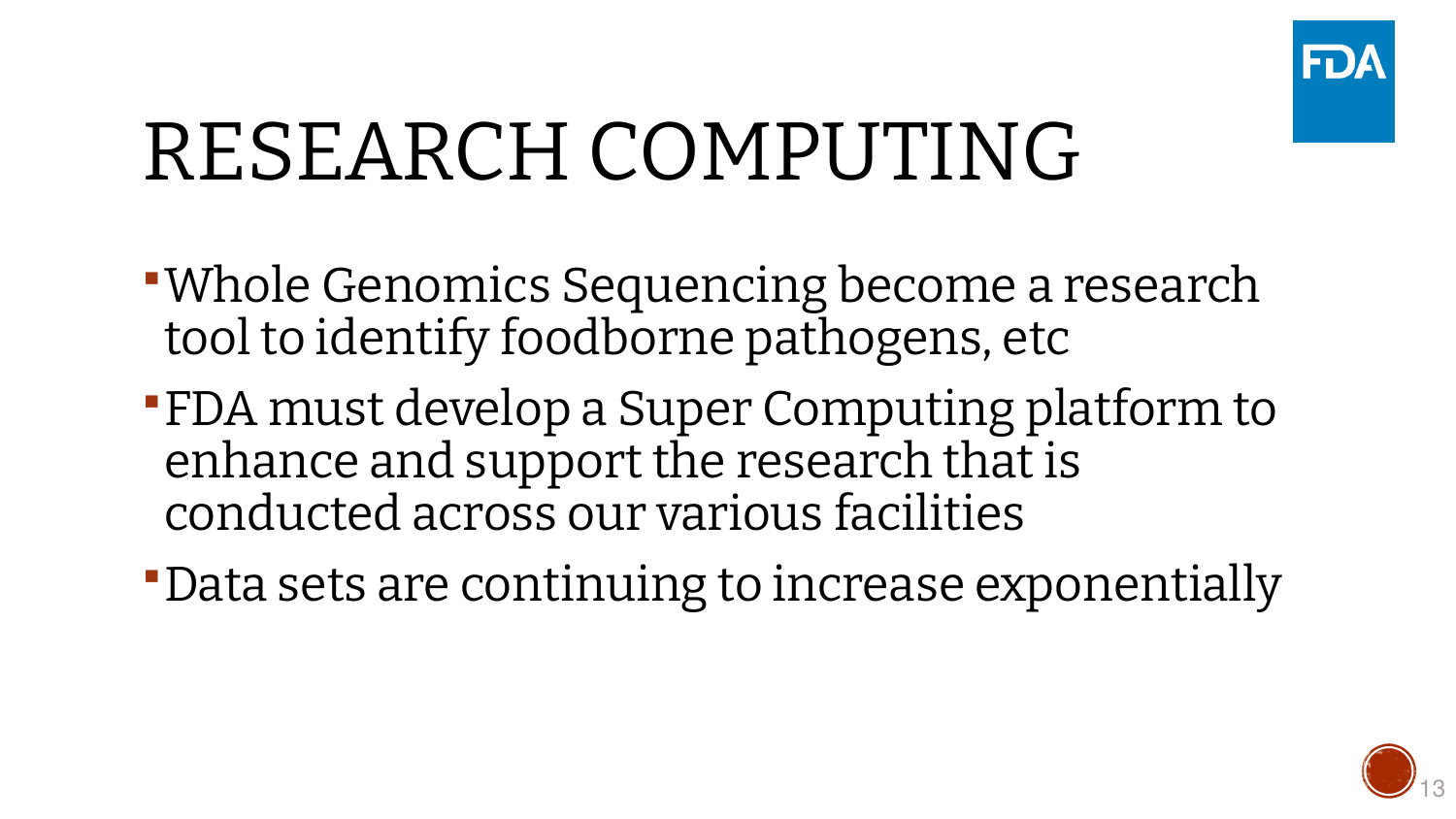

# Research Computing
Whole Genomics Sequencing become a research tool to identify foodborne pathogens, etc
FDA must develop a Super Computing platform to enhance and support the research that is conducted across our various facilities
Data sets are continuing to increase exponentially